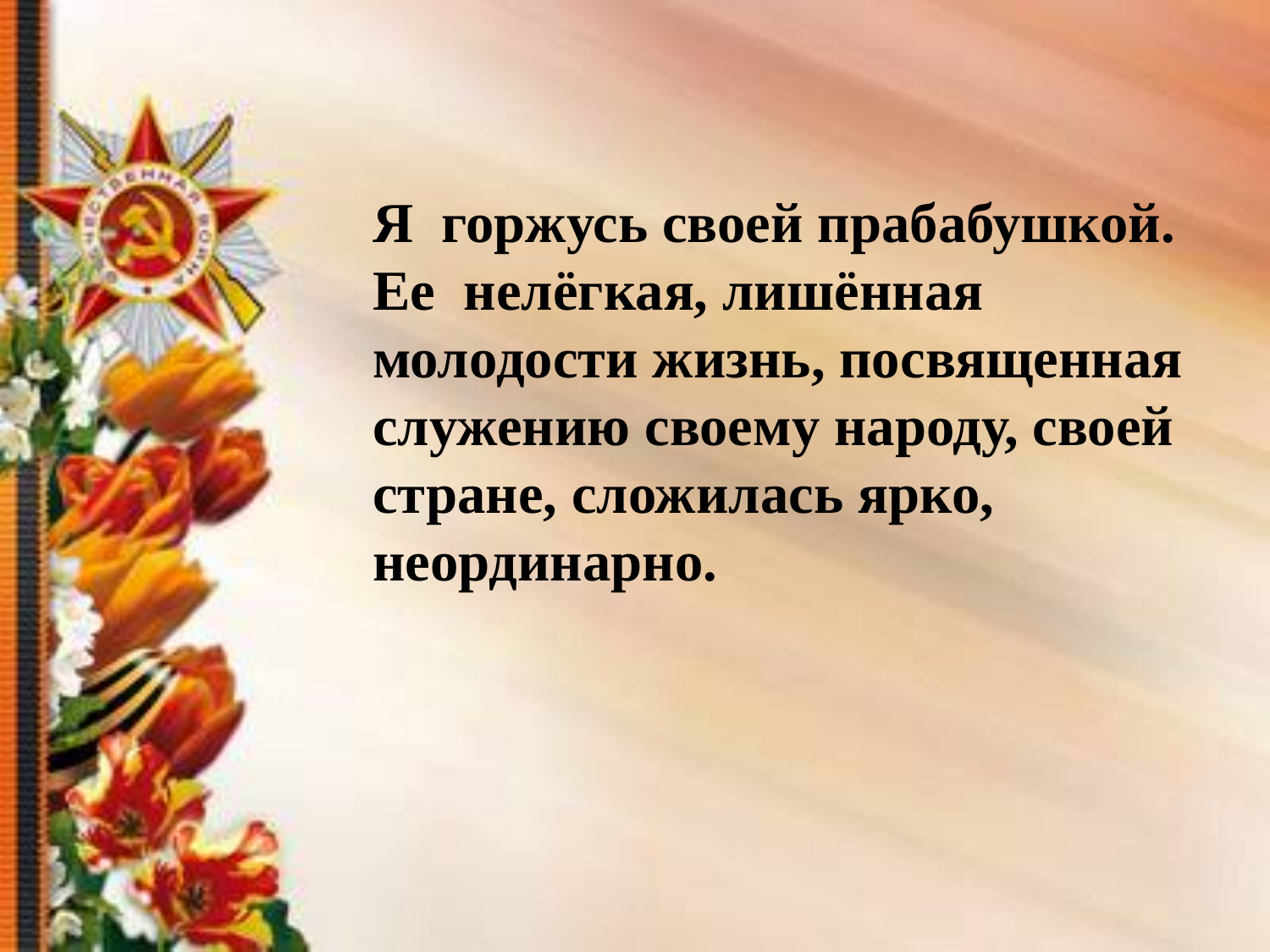

Я  горжусь своей прабабушкой. Ее  нелёгкая, лишённая молодости жизнь, посвященная служению своему народу, своей стране, сложилась ярко, неординарно.